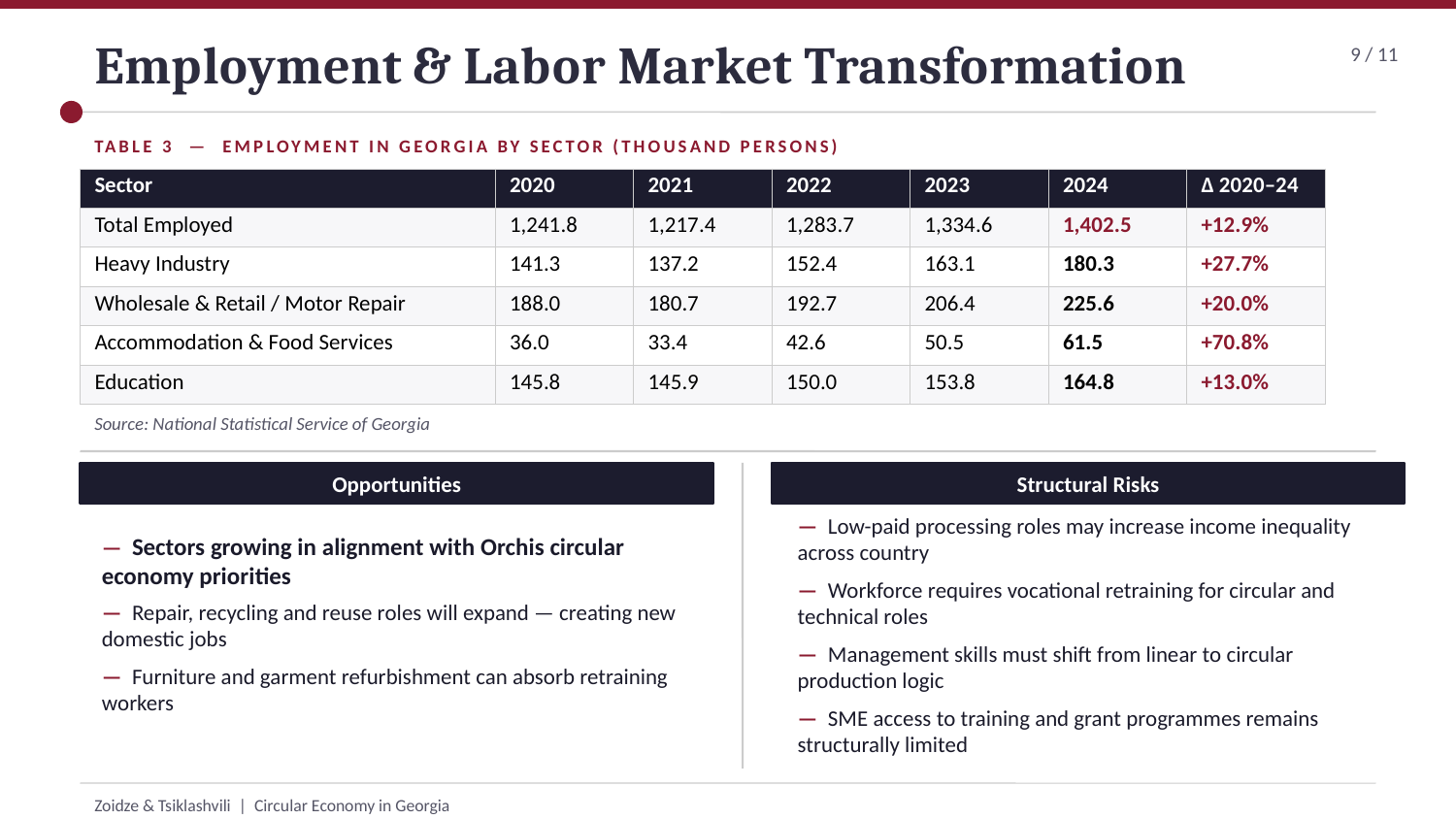

Employment & Labor Market Transformation
9 / 11

TABLE 3  —  EMPLOYMENT IN GEORGIA BY SECTOR (THOUSAND PERSONS)
| Sector | 2020 | 2021 | 2022 | 2023 | 2024 | Δ 2020–24 |
| --- | --- | --- | --- | --- | --- | --- |
| Total Employed | 1,241.8 | 1,217.4 | 1,283.7 | 1,334.6 | 1,402.5 | +12.9% |
| Heavy Industry | 141.3 | 137.2 | 152.4 | 163.1 | 180.3 | +27.7% |
| Wholesale & Retail / Motor Repair | 188.0 | 180.7 | 192.7 | 206.4 | 225.6 | +20.0% |
| Accommodation & Food Services | 36.0 | 33.4 | 42.6 | 50.5 | 61.5 | +70.8% |
| Education | 145.8 | 145.9 | 150.0 | 153.8 | 164.8 | +13.0% |
Source: National Statistical Service of Georgia

Opportunities

Structural Risks
—  Low-paid processing roles may increase income inequality across country
—  Sectors growing in alignment with Orchis circular economy priorities
—  Workforce requires vocational retraining for circular and technical roles
—  Repair, recycling and reuse roles will expand — creating new domestic jobs
—  Management skills must shift from linear to circular production logic
—  Furniture and garment refurbishment can absorb retraining workers
—  SME access to training and grant programmes remains structurally limited

Zoidze & Tsiklashvili  |  Circular Economy in Georgia